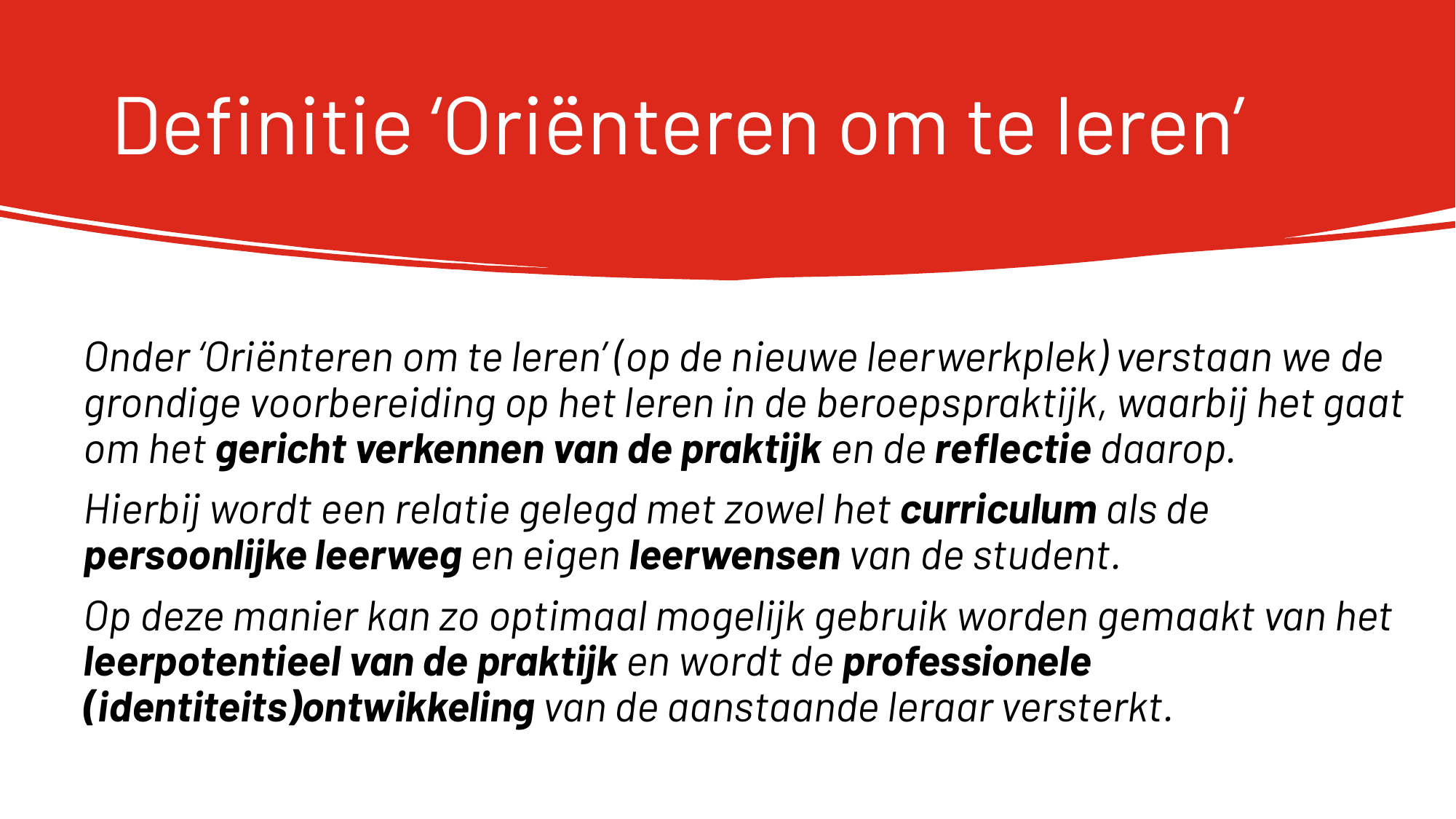

# Definitie ‘Oriënteren om te leren’
Onder ‘Oriënteren om te leren’ (op de nieuwe leerwerkplek) verstaan we de grondige voorbereiding op het leren in de beroepspraktijk, waarbij het gaat om het gericht verkennen van de praktijk en de reflectie daarop.
Hierbij wordt een relatie gelegd met zowel het curriculum als de persoonlijke leerweg en eigen leerwensen van de student.
Op deze manier kan zo optimaal mogelijk gebruik worden gemaakt van het leerpotentieel van de praktijk en wordt de professionele (identiteits)ontwikkeling van de aanstaande leraar versterkt.